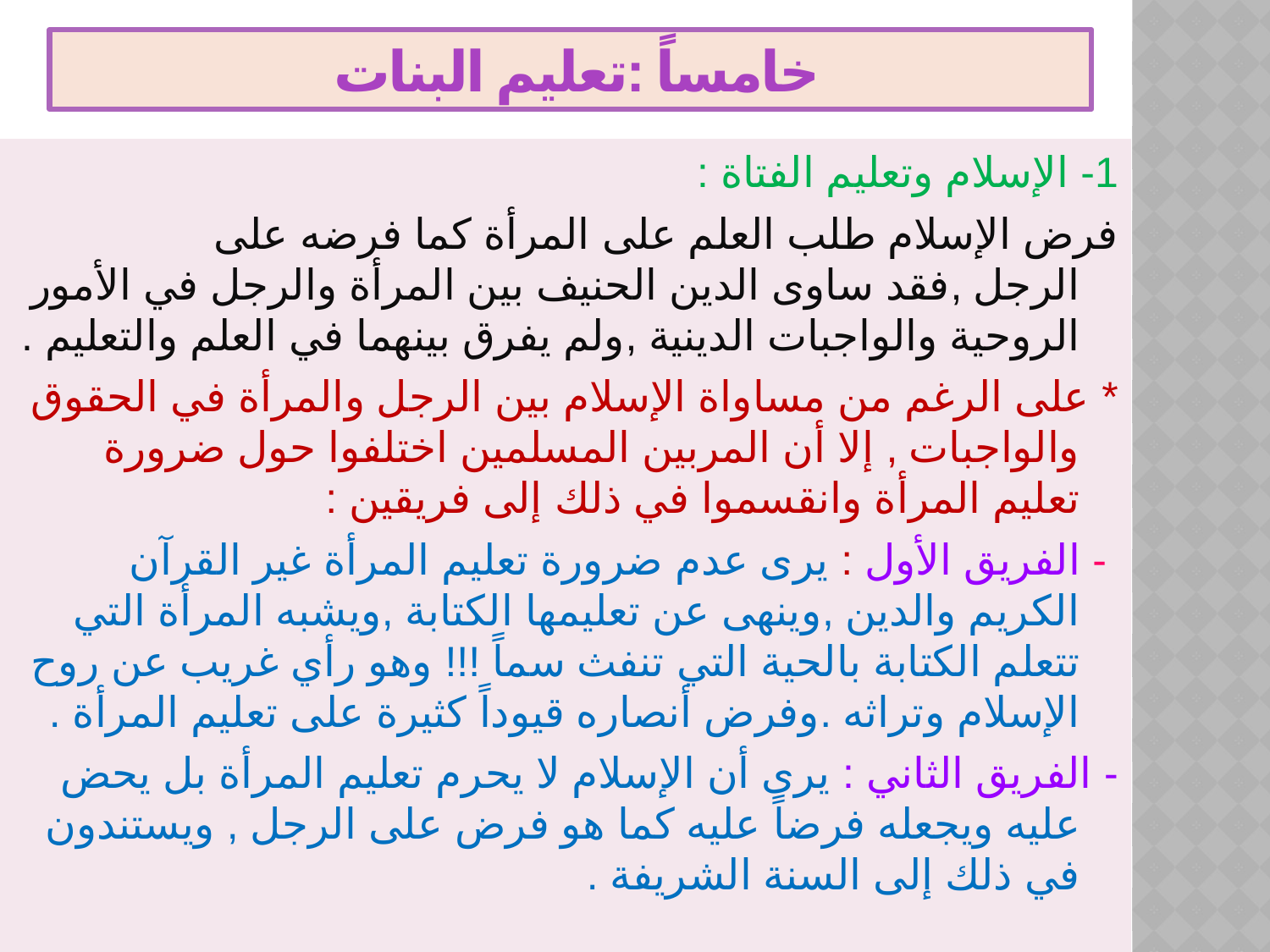

# خامساً :تعليم البنات
1- الإسلام وتعليم الفتاة :
فرض الإسلام طلب العلم على المرأة كما فرضه على الرجل ,فقد ساوى الدين الحنيف بين المرأة والرجل في الأمور الروحية والواجبات الدينية ,ولم يفرق بينهما في العلم والتعليم .
* على الرغم من مساواة الإسلام بين الرجل والمرأة في الحقوق والواجبات , إلا أن المربين المسلمين اختلفوا حول ضرورة تعليم المرأة وانقسموا في ذلك إلى فريقين :
 - الفريق الأول : يرى عدم ضرورة تعليم المرأة غير القرآن الكريم والدين ,وينهى عن تعليمها الكتابة ,ويشبه المرأة التي تتعلم الكتابة بالحية التي تنفث سماً !!! وهو رأي غريب عن روح الإسلام وتراثه .وفرض أنصاره قيوداً كثيرة على تعليم المرأة .
- الفريق الثاني : يرى أن الإسلام لا يحرم تعليم المرأة بل يحض عليه ويجعله فرضاً عليه كما هو فرض على الرجل , ويستندون في ذلك إلى السنة الشريفة .